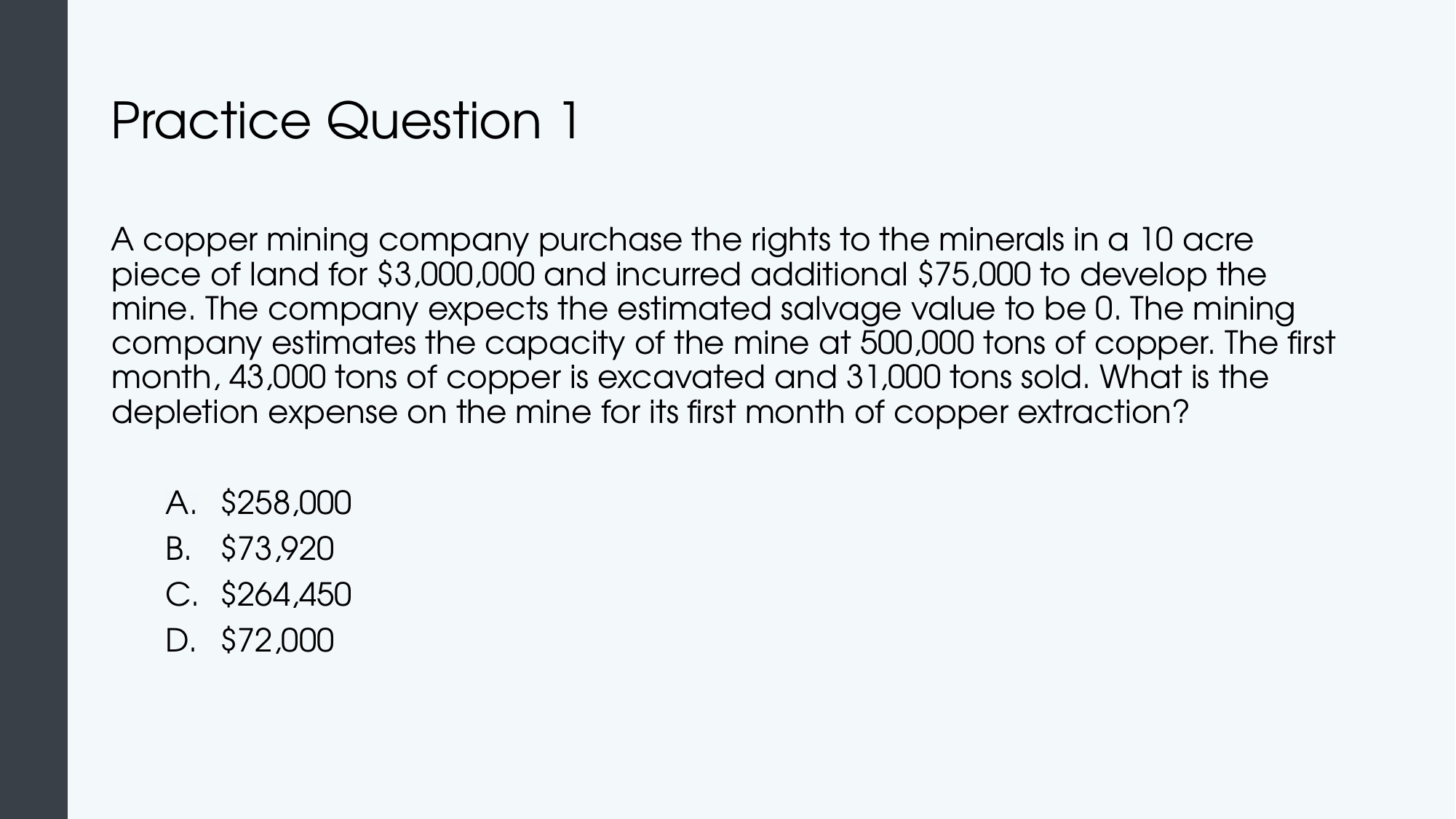

# Practice Question 1
A copper mining company purchase the rights to the minerals in a 10 acre piece of land for $3,000,000 and incurred additional $75,000 to develop the mine. The company expects the estimated salvage value to be 0. The mining company estimates the capacity of the mine at 500,000 tons of copper. The first month, 43,000 tons of copper is excavated and 31,000 tons sold. What is the depletion expense on the mine for its first month of copper extraction?

$258,000
$73,920
$264,450
$72,000